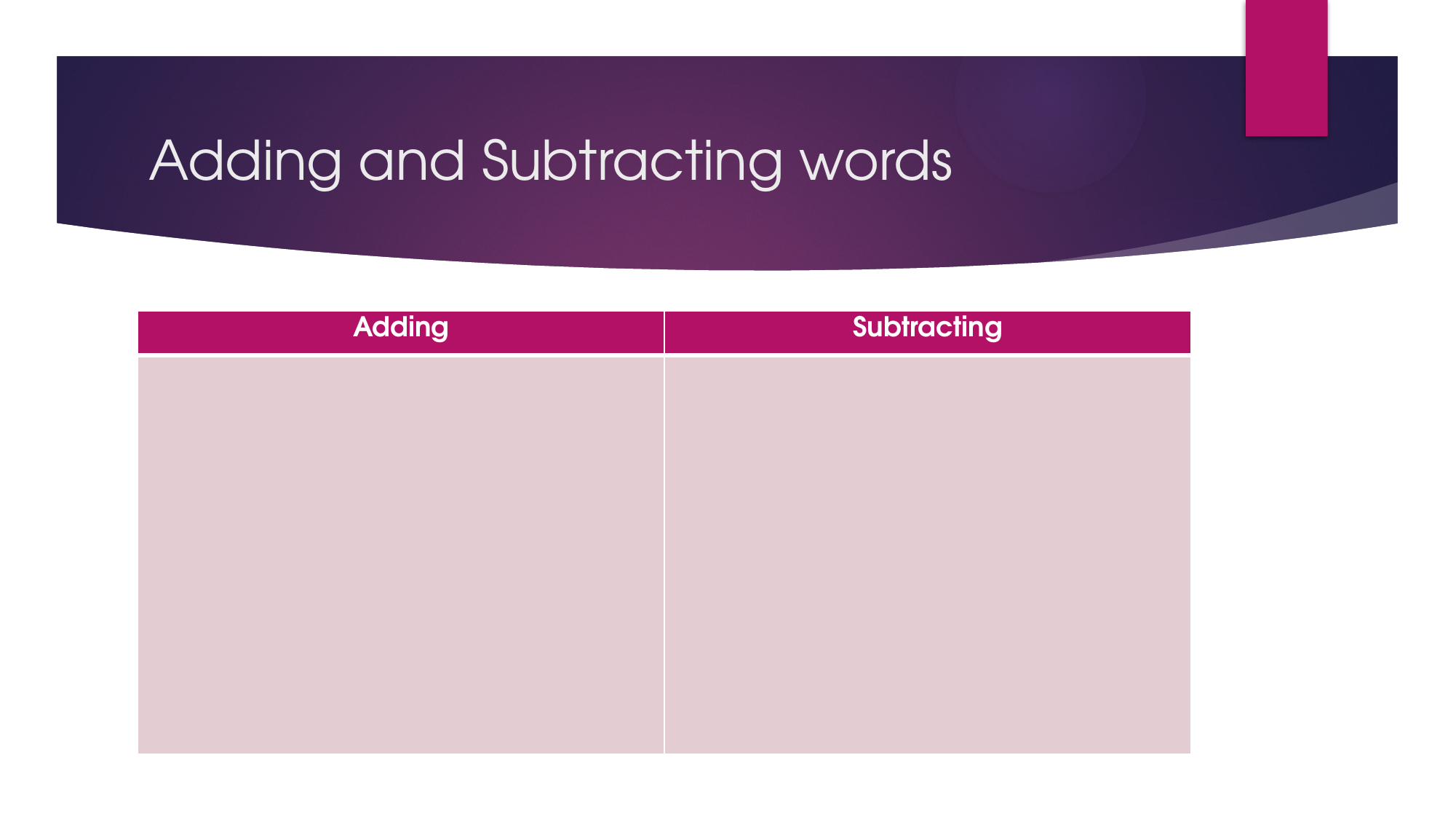

# Adding and Subtracting words
| Adding | Subtracting |
| --- | --- |
|  |  |